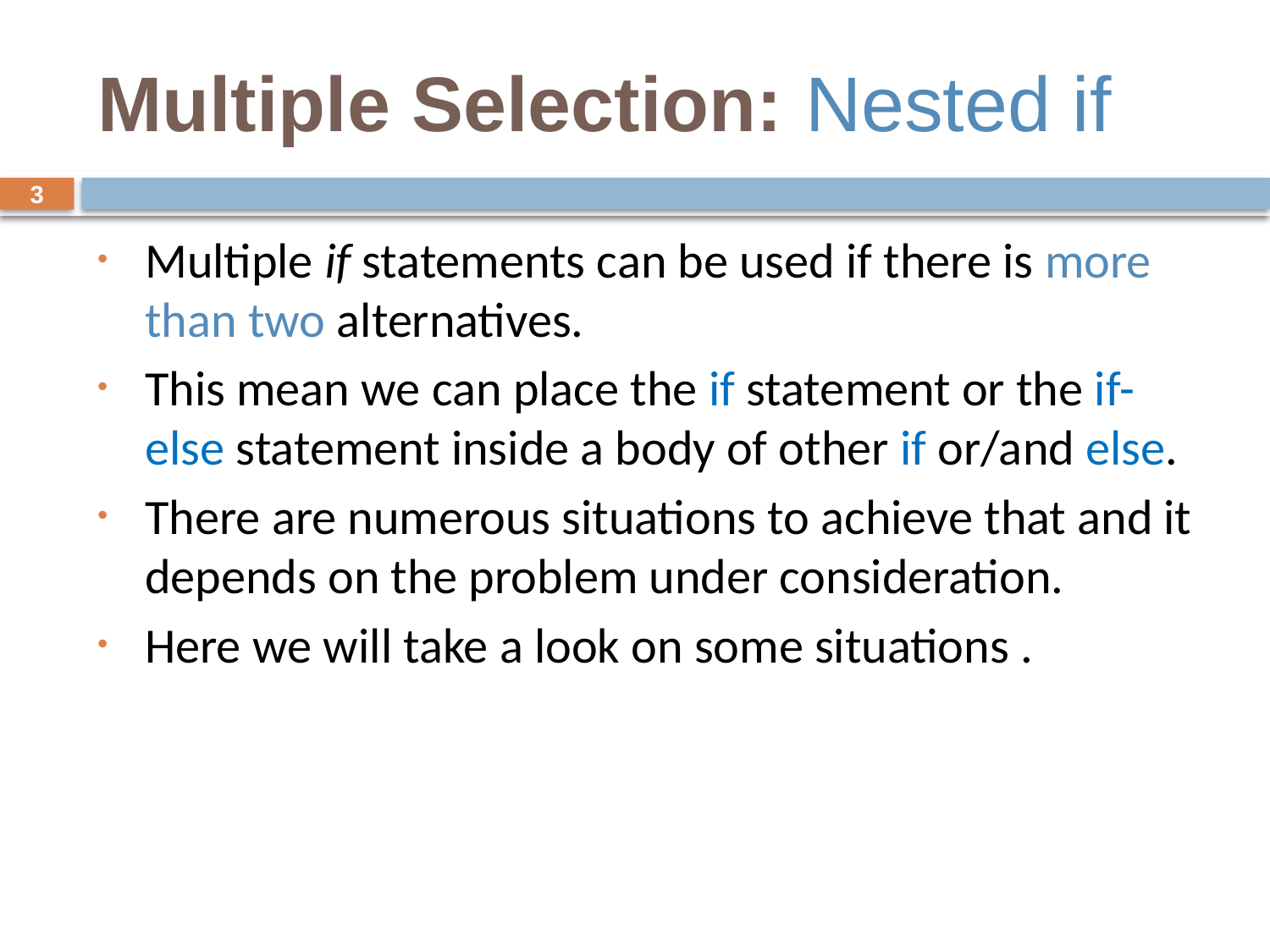

# Multiple Selection: Nested if
3
Multiple if statements can be used if there is more than two alternatives.
This mean we can place the if statement or the if-else statement inside a body of other if or/and else.
There are numerous situations to achieve that and it depends on the problem under consideration.
Here we will take a look on some situations .